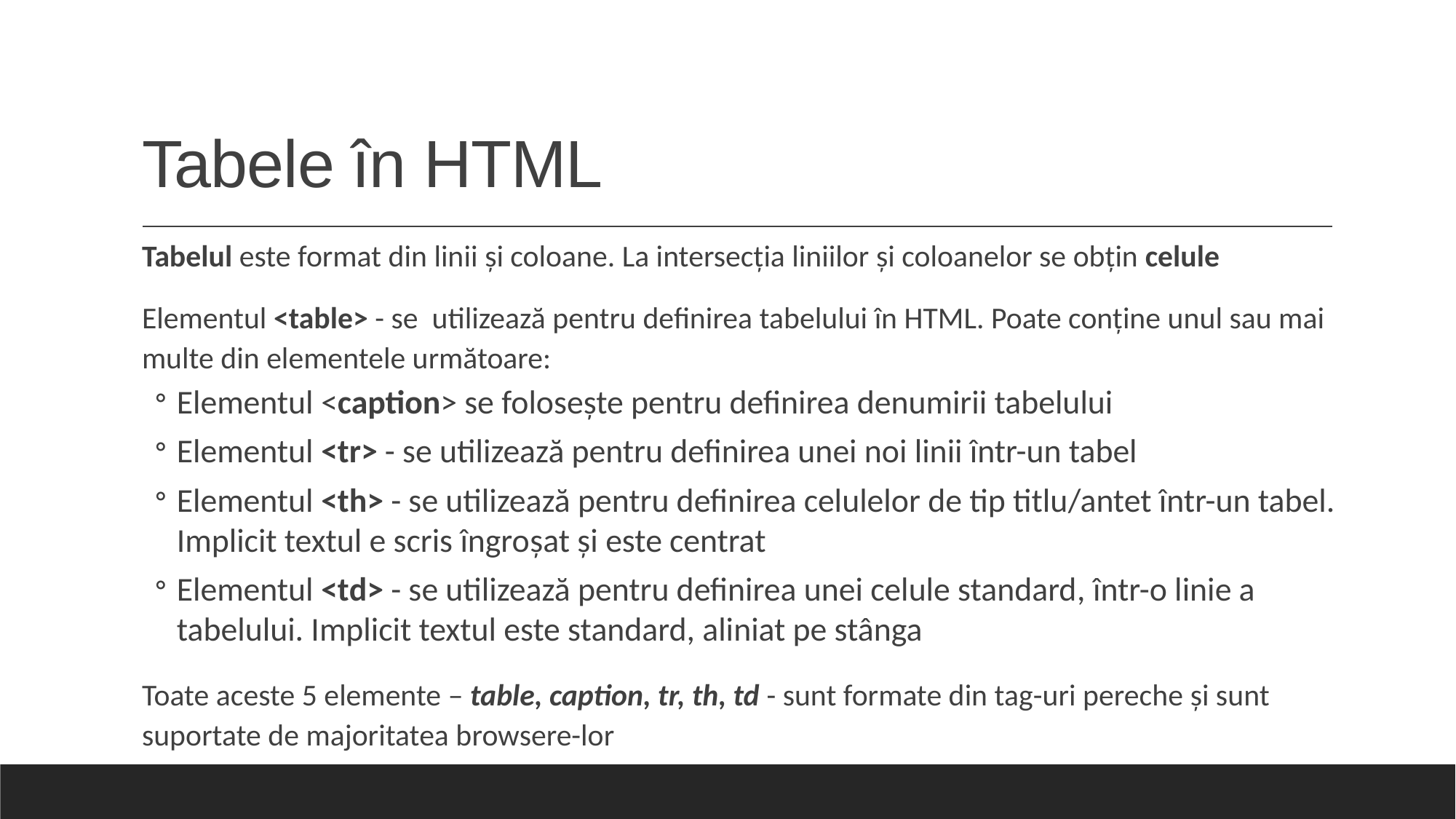

# Tabele în HTML
Tabelul este format din linii şi coloane. La intersecţia liniilor şi coloanelor se obţin celule
Elementul <table> - se  utilizează pentru definirea tabelului în HTML. Poate conţine unul sau mai multe din elementele următoare:
Elementul <caption> se folosește pentru definirea denumirii tabelului
Elementul <tr> - se utilizează pentru definirea unei noi linii într-un tabel
Elementul <th> - se utilizează pentru definirea celulelor de tip titlu/antet într-un tabel. Implicit textul e scris îngroşat şi este centrat
Elementul <td> - se utilizează pentru definirea unei celule standard, într-o linie a tabelului. Implicit textul este standard, aliniat pe stânga
Toate aceste 5 elemente – table, caption, tr, th, td - sunt formate din tag-uri pereche şi sunt suportate de majoritatea browsere-lor